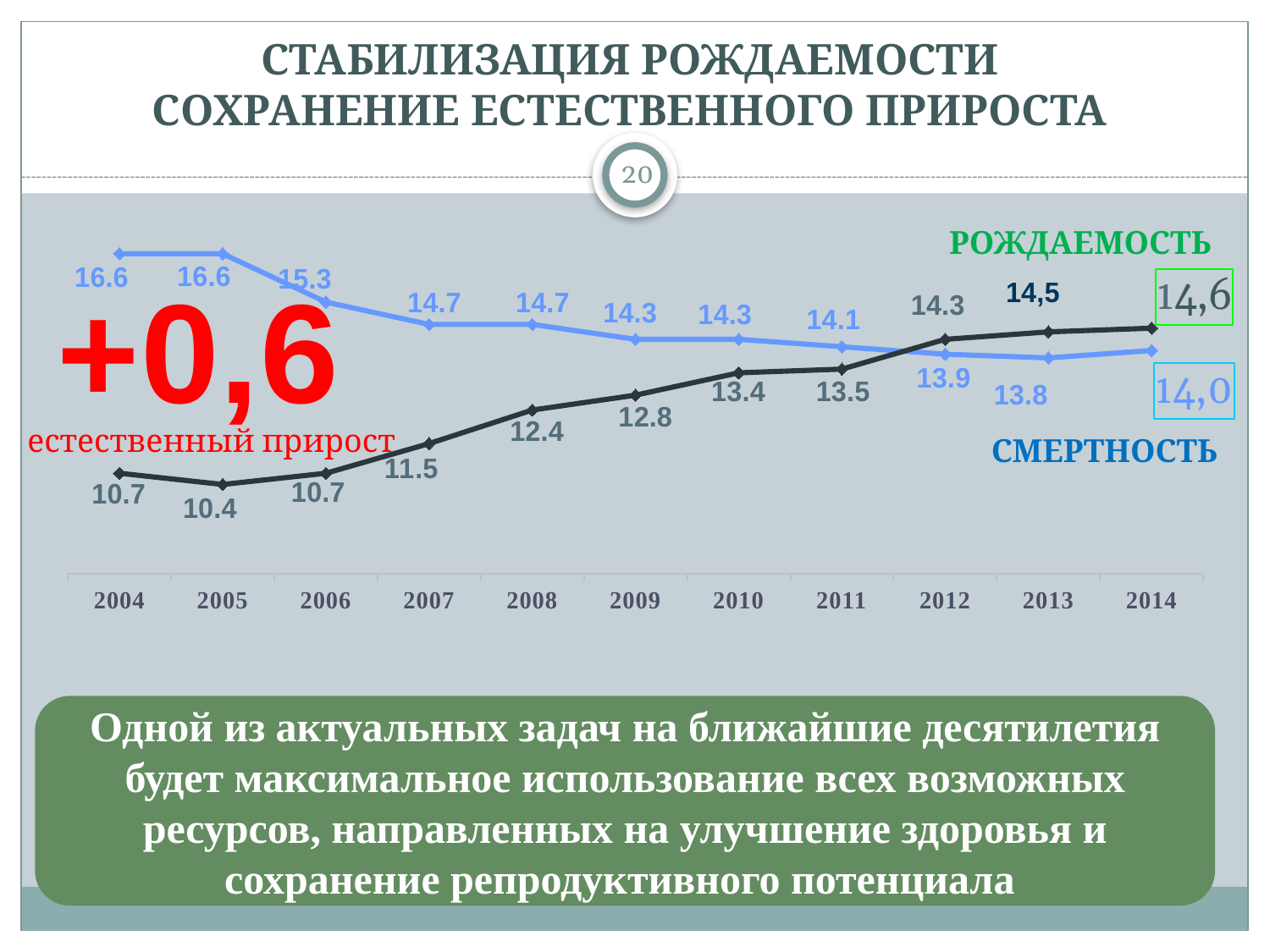

СТАБИЛИЗАЦИЯ РОЖДАЕМОСТИ
 СОХРАНЕНИЕ ЕСТЕСТВЕННОГО ПРИРОСТА
20

### Chart

| Category | Смертность | Рождаемость |
|---|---|---|
| 2004 | 16.6 | 10.7 |
| 2005 | 16.6 | 10.4 |
| 2006 | 15.3 | 10.7 |
| 2007 | 14.7 | 11.5 |
| 2008 | 14.7 | 12.4 |
| 2009 | 14.3 | 12.8 |
| 2010 | 14.3 | 13.4 |
| 2011 | 14.1 | 13.5 |
| 2012 | 13.9 | 14.3 |
| 2013 | 13.8 | 14.5 |
| 2014 | 14.0 | 14.6 |
РОЖДАЕМОСТЬ
+0,6
естественный прирост
СМЕРТНОСТЬ
Одной из актуальных задач на ближайшие десятилетия будет максимальное использование всех возможных ресурсов, направленных на улучшение здоровья и сохранение репродуктивного потенциала